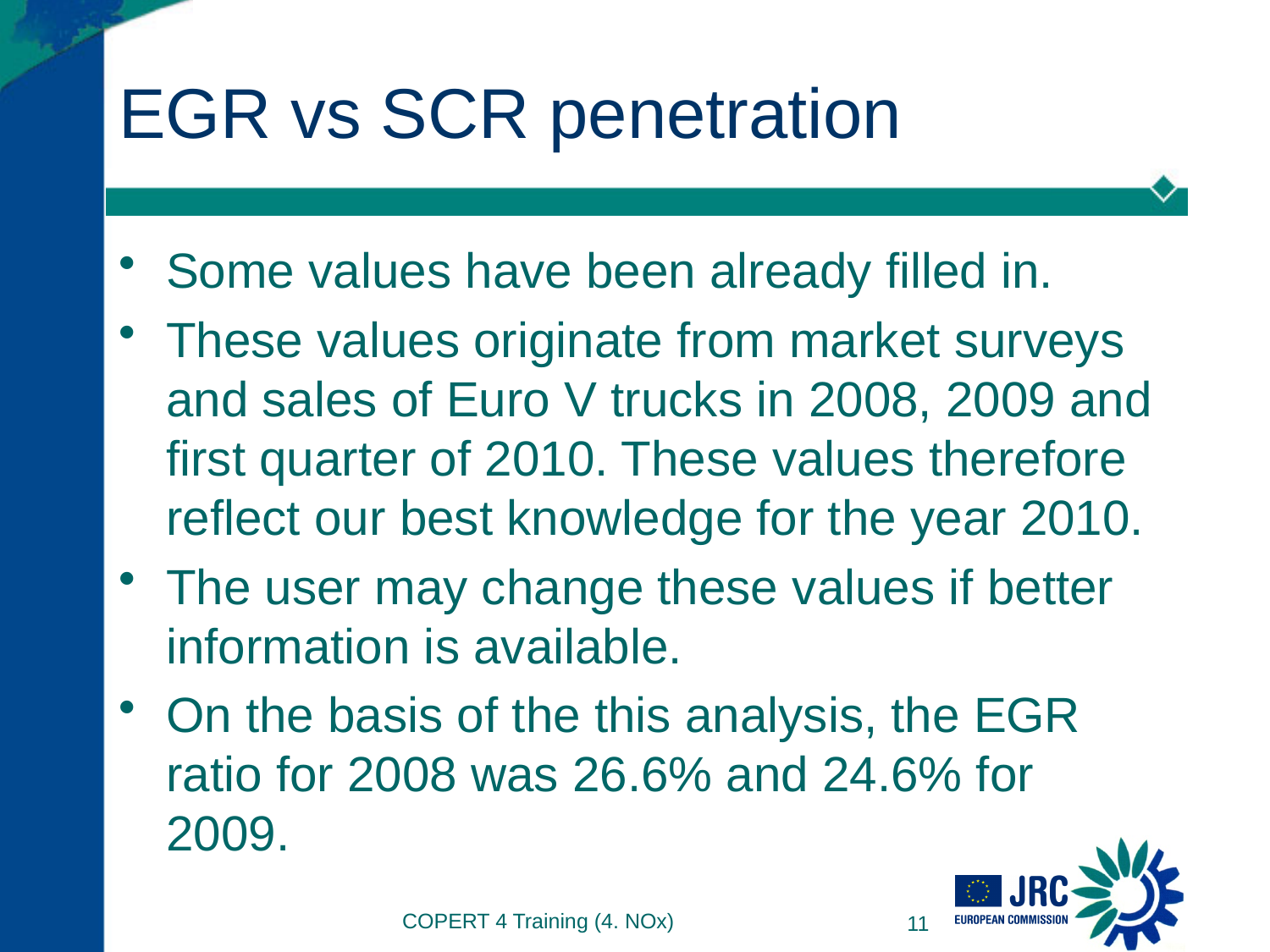

EGR vs SCR penetration
Some values have been already filled in.
These values originate from market surveys and sales of Euro V trucks in 2008, 2009 and first quarter of 2010. These values therefore reflect our best knowledge for the year 2010.
The user may change these values if better information is available.
On the basis of the this analysis, the EGR ratio for 2008 was 26.6% and 24.6% for 2009.

COPERT 4 Training (4. NOx)
11